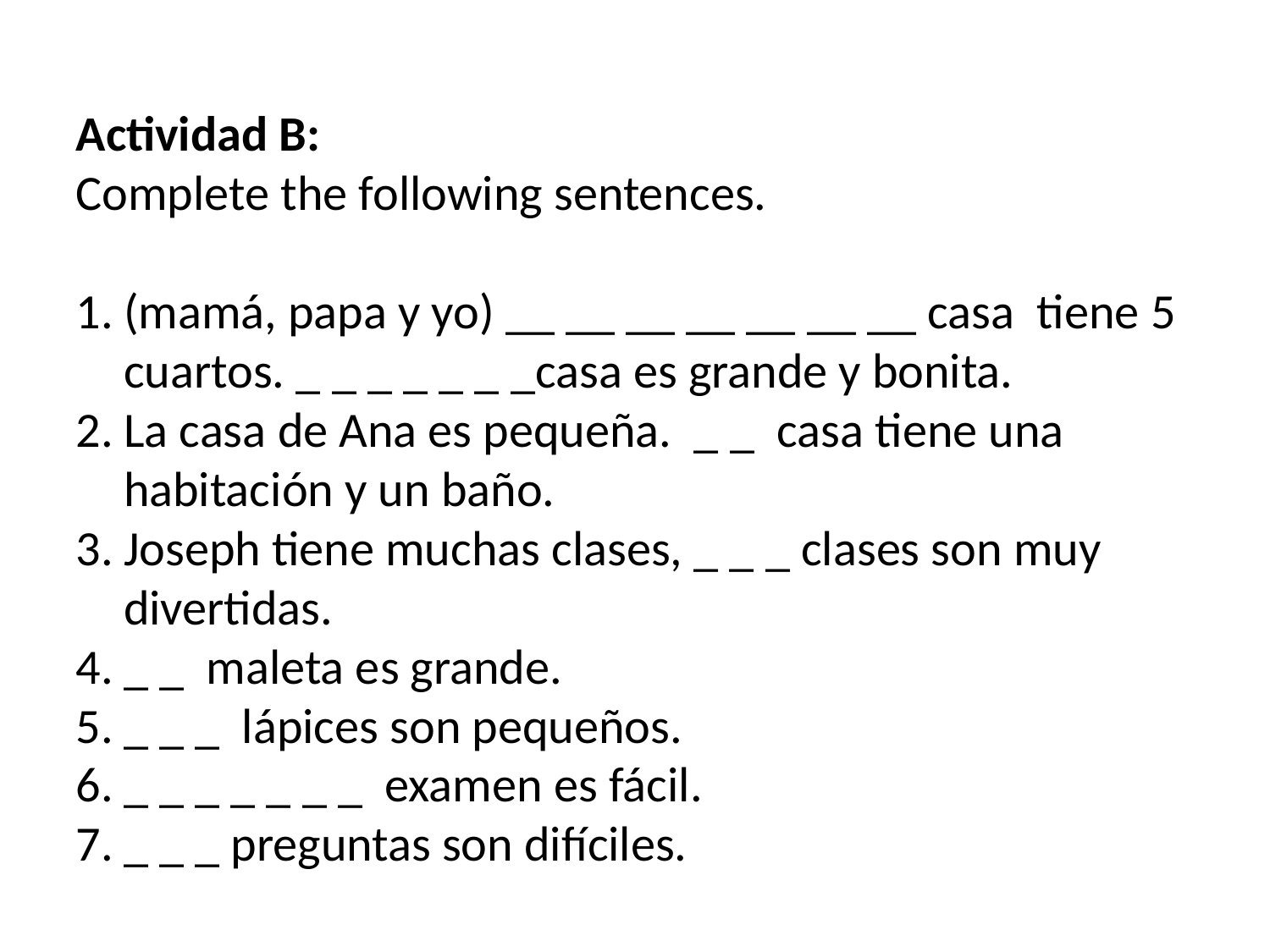

Actividad B:
Complete the following sentences.

(mamá, papa y yo) __ __ __ __ __ __ __ casa  tiene 5 cuartos. _ _ _ _ _ _ _casa es grande y bonita.
La casa de Ana es pequeña.  _ _  casa tiene una habitación y un baño.
Joseph tiene muchas clases, _ _ _ clases son muy divertidas.
_ _  maleta es grande.
_ _ _  lápices son pequeños.
_ _ _ _ _ _ _  examen es fácil.
_ _ _ preguntas son difíciles.